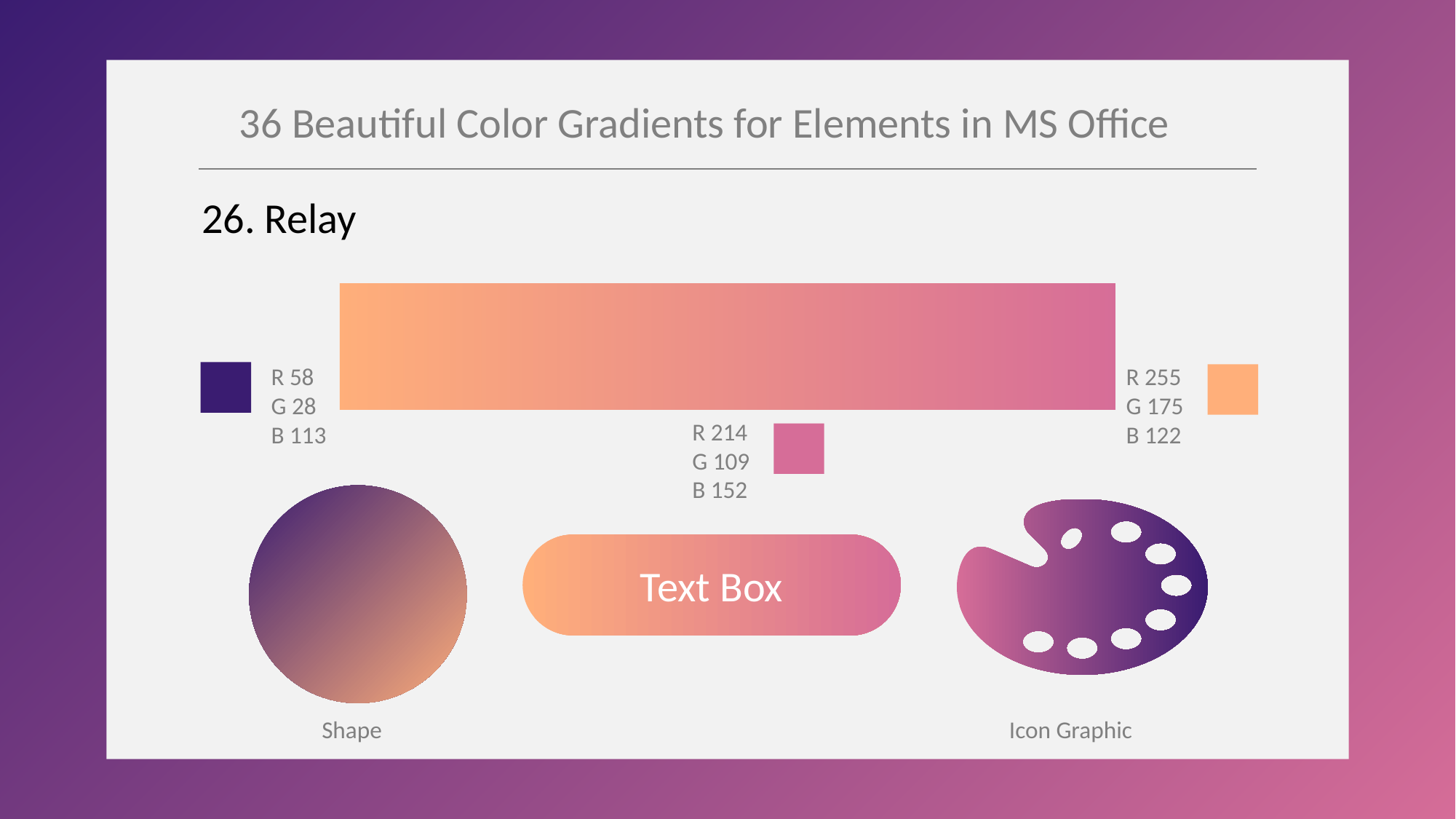

36 Beautiful Color Gradients for Elements in MS Office
26. Relay

R 58
G 28
B 113
R 255
G 175
B 122

R 214
G 109
B 152

Text Box
Shape
Icon Graphic
Credit Post
https://digitalsynopsis.com